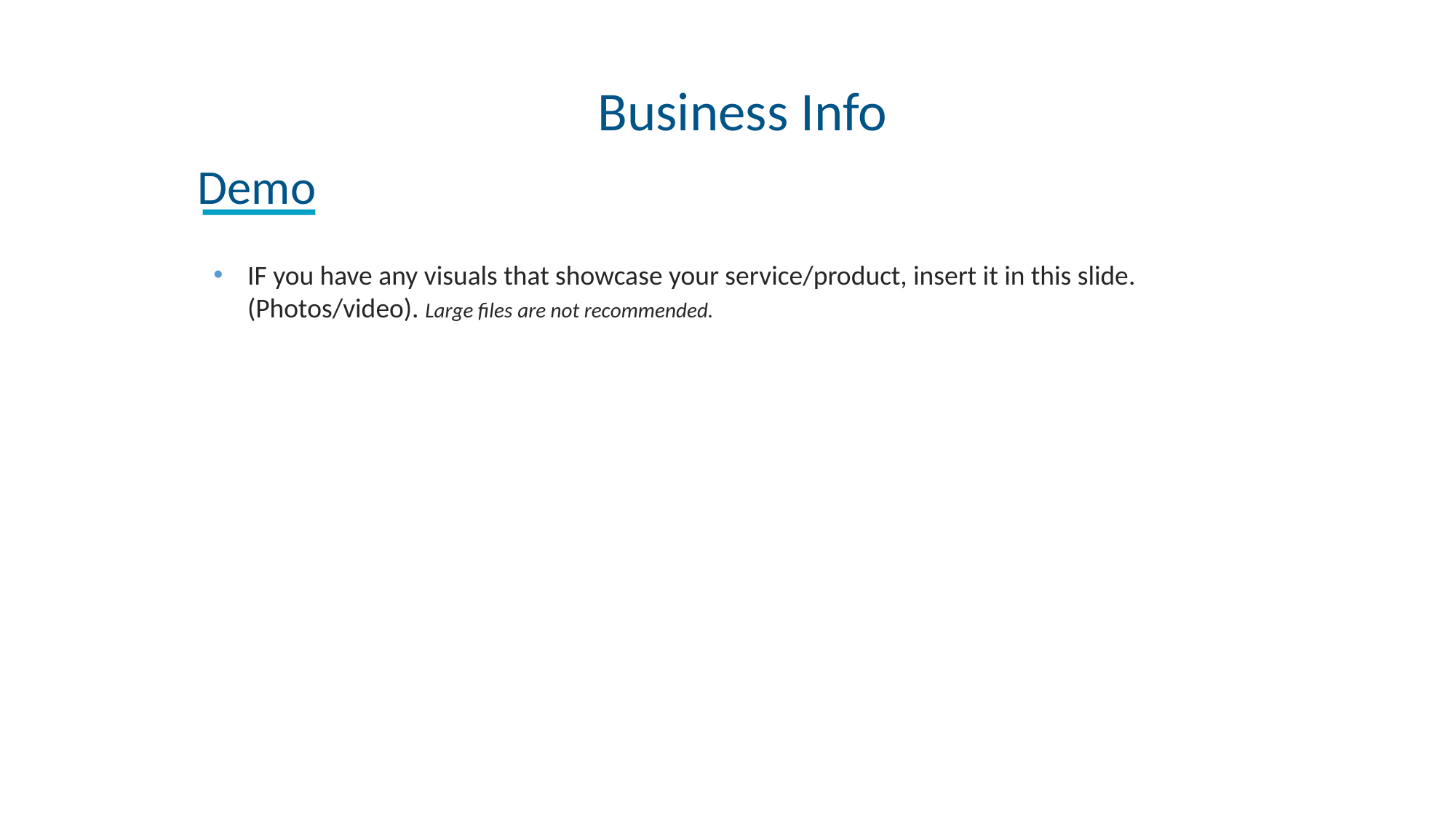

Business Info
Demo

IF you have any visuals that showcase your service/product, insert it in this slide. (Photos/video). Large files are not recommended.